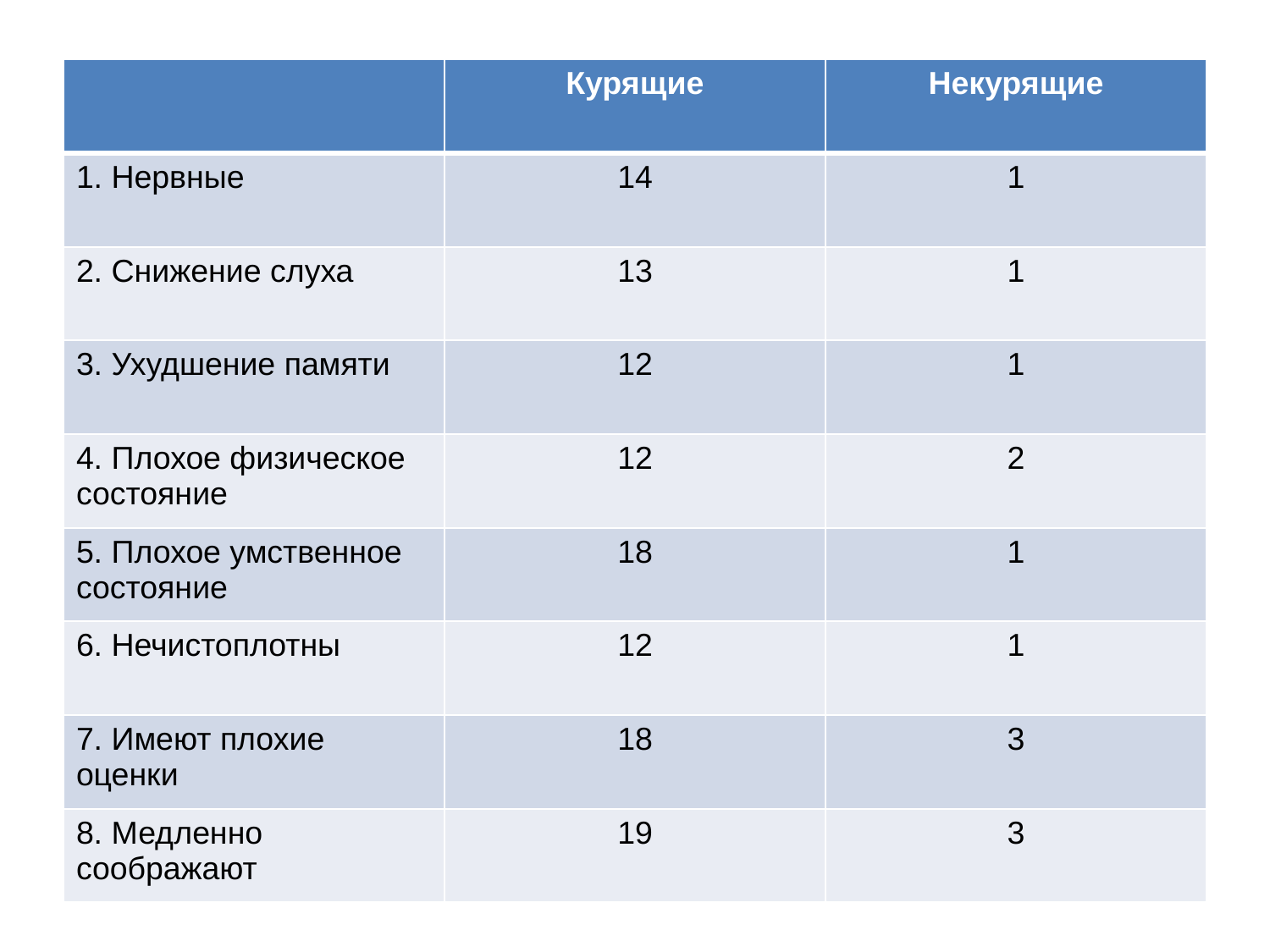

|  | Курящие | Некурящие |
| --- | --- | --- |
| 1. Нервные | 14 | 1 |
| 2. Снижение слуха | 13 | 1 |
| 3. Ухудшение памяти | 12 | 1 |
| 4. Плохое физическое состояние | 12 | 2 |
| 5. Плохое умственное состояние | 18 | 1 |
| 6. Нечистоплотны | 12 | 1 |
| 7. Имеют плохие оценки | 18 | 3 |
| 8. Медленно соображают | 19 | 3 |